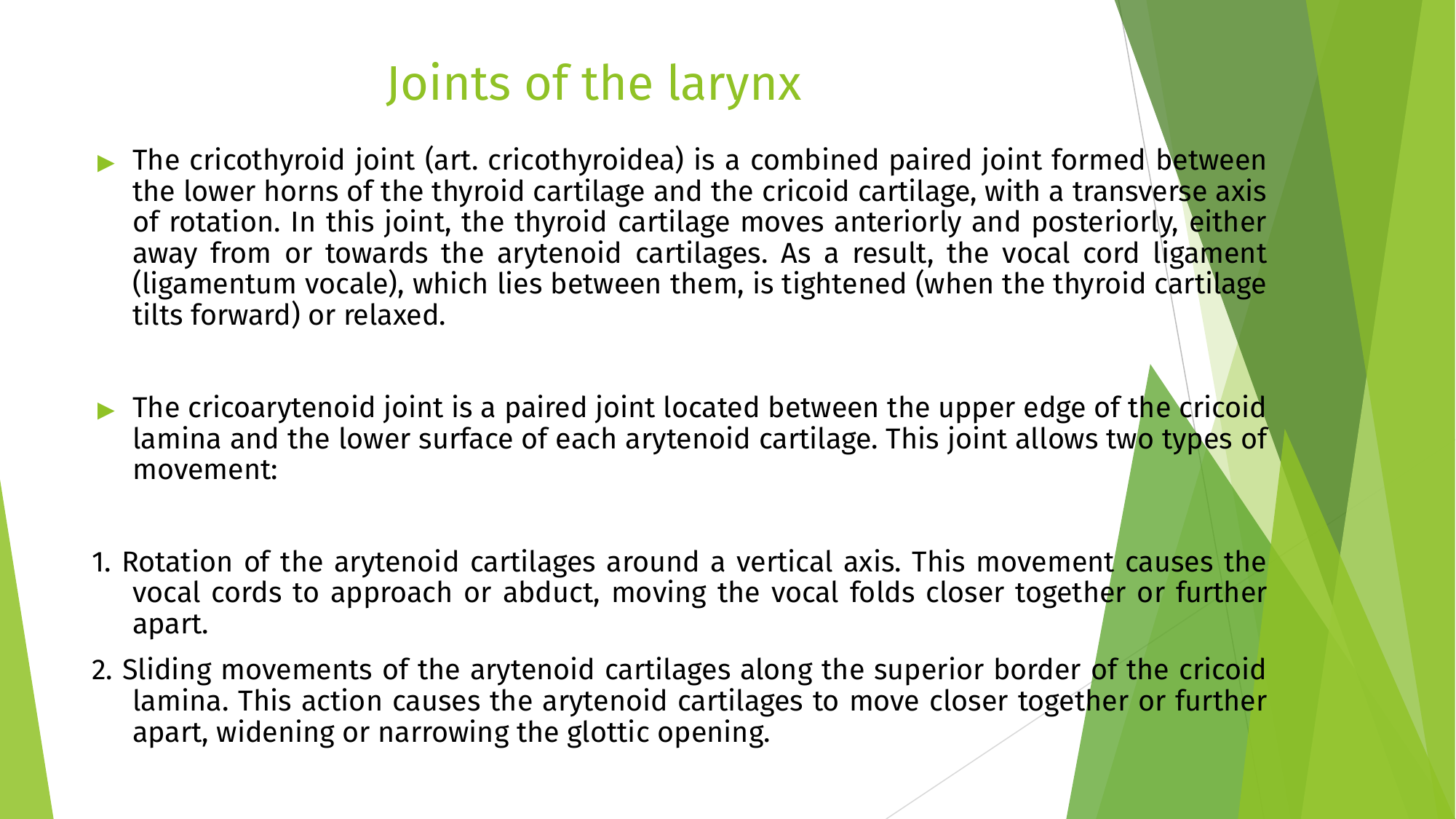

# Joints of the larynx
The cricothyroid joint (art. cricothyroidea) is a combined paired joint formed between the lower horns of the thyroid cartilage and the cricoid cartilage, with a transverse axis of rotation. In this joint, the thyroid cartilage moves anteriorly and posteriorly, either away from or towards the arytenoid cartilages. As a result, the vocal cord ligament (ligamentum vocale), which lies between them, is tightened (when the thyroid cartilage tilts forward) or relaxed.

The cricoarytenoid joint is a paired joint located between the upper edge of the cricoid lamina and the lower surface of each arytenoid cartilage. This joint allows two types of movement:

1. Rotation of the arytenoid cartilages around a vertical axis. This movement causes the vocal cords to approach or abduct, moving the vocal folds closer together or further apart.
2. Sliding movements of the arytenoid cartilages along the superior border of the cricoid lamina. This action causes the arytenoid cartilages to move closer together or further apart, widening or narrowing the glottic opening.